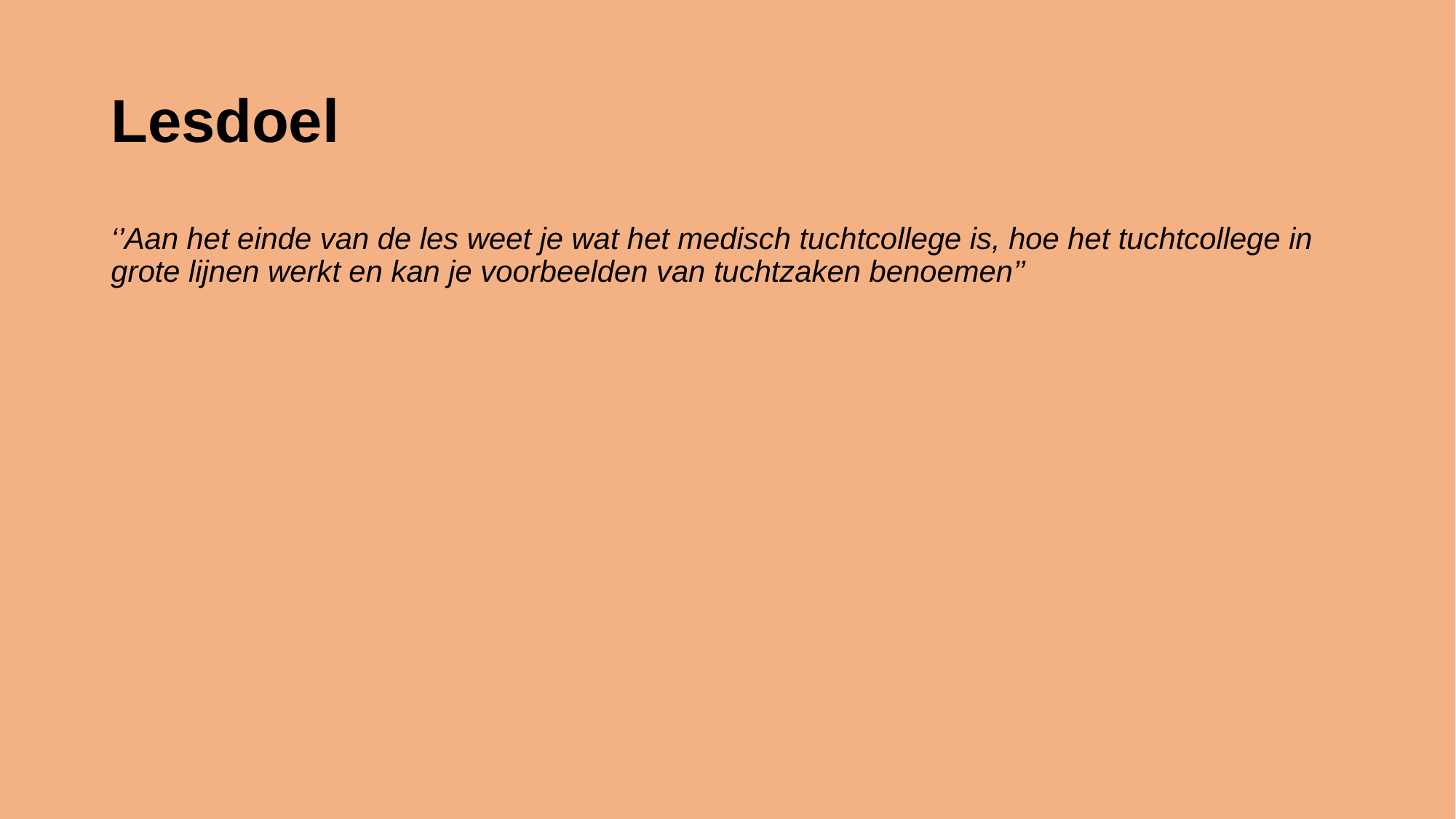

# Lesdoel
‘’Aan het einde van de les weet je wat het medisch tuchtcollege is, hoe het tuchtcollege in grote lijnen werkt en kan je voorbeelden van tuchtzaken benoemen’’